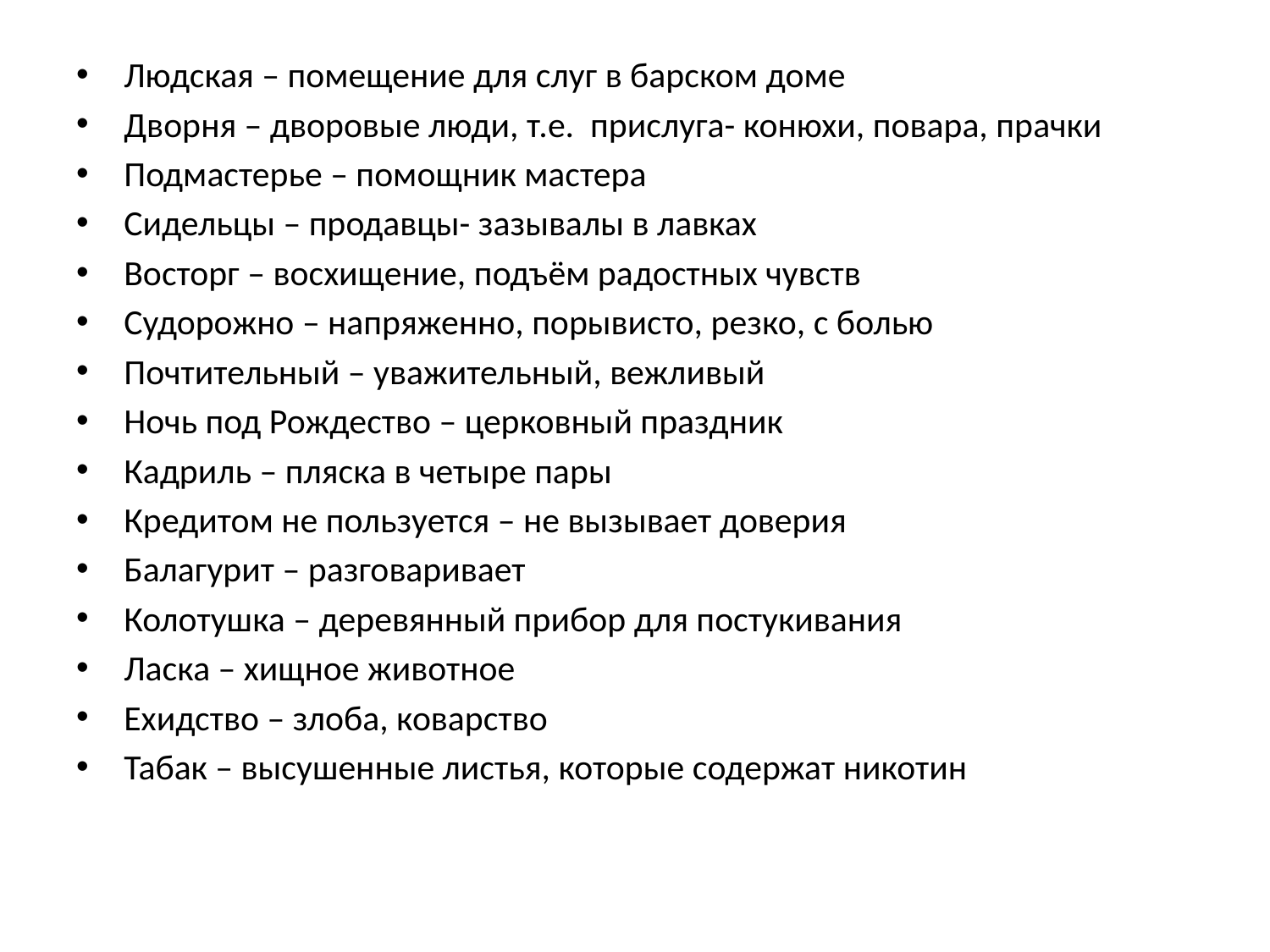

Людская – помещение для слуг в барском доме
Дворня – дворовые люди, т.е.  прислуга- конюхи, повара, прачки
Подмастерье – помощник мастера
Сидельцы – продавцы- зазывалы в лавках
Восторг – восхищение, подъём радостных чувств
Судорожно – напряженно, порывисто, резко, с болью
Почтительный – уважительный, вежливый
Ночь под Рождество – церковный праздник
Кадриль – пляска в четыре пары
Кредитом не пользуется – не вызывает доверия
Балагурит – разговаривает
Колотушка – деревянный прибор для постукивания
Ласка – хищное животное
Ехидство – злоба, коварство
Табак – высушенные листья, которые содержат никотин